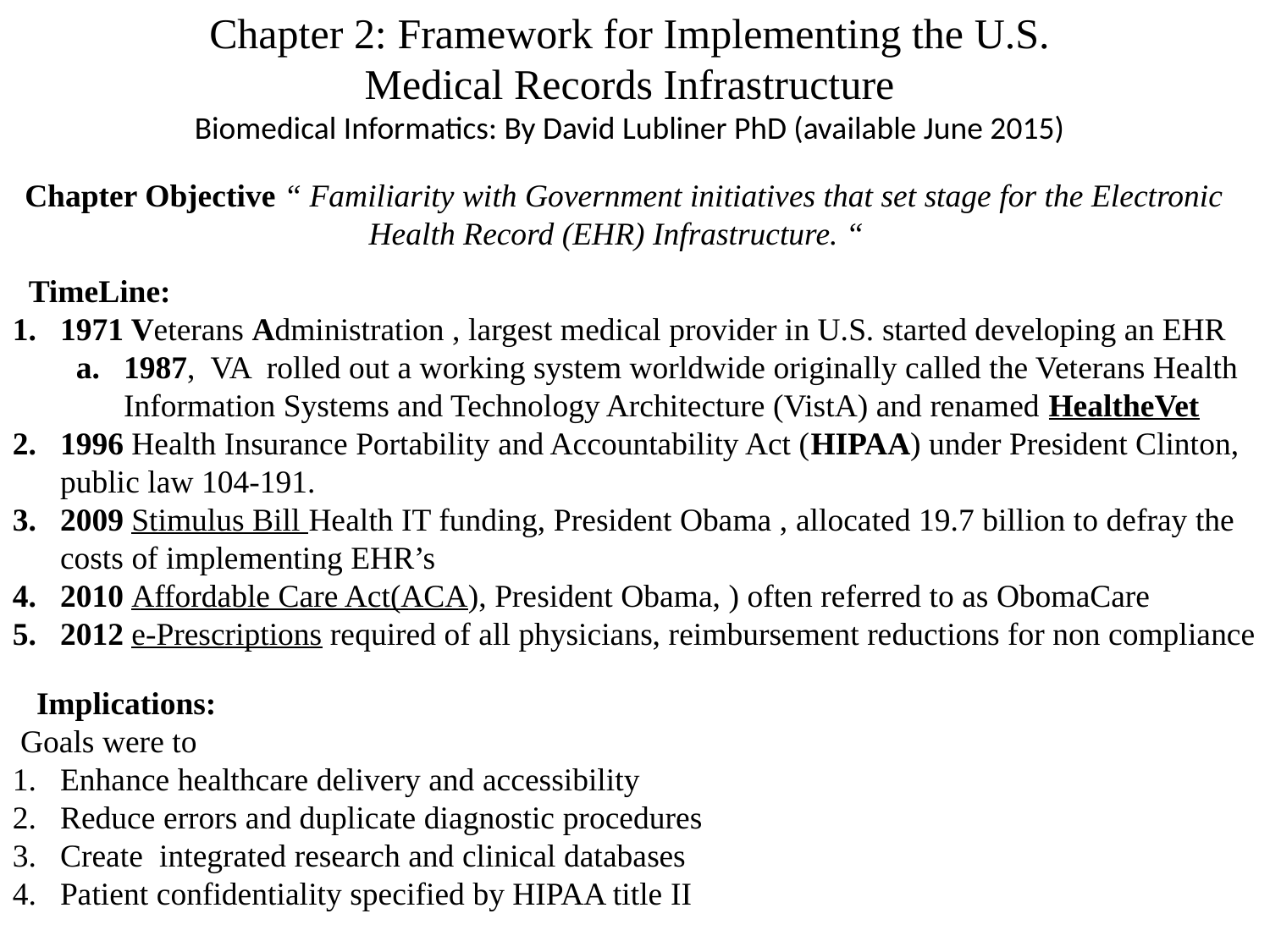

Chapter 2: Framework for Implementing the U.S. Medical Records Infrastructure
Biomedical Informatics: By David Lubliner PhD (available June 2015)
Chapter Objective “ Familiarity with Government initiatives that set stage for the Electronic Health Record (EHR) Infrastructure. “
  TimeLine:
1971 Veterans Administration , largest medical provider in U.S. started developing an EHR
1987,  VA  rolled out a working system worldwide originally called the Veterans Health Information Systems and Technology Architecture (VistA) and renamed HealtheVet
1996 Health Insurance Portability and Accountability Act (HIPAA) under President Clinton, public law 104-191.
2009 Stimulus Bill Health IT funding, President Obama , allocated 19.7 billion to defray the costs of implementing EHR’s
2010 Affordable Care Act(ACA), President Obama, ) often referred to as ObomaCare
2012 e-Prescriptions required of all physicians, reimbursement reductions for non compliance
   Implications:
 Goals were to
Enhance healthcare delivery and accessibility
Reduce errors and duplicate diagnostic procedures
Create  integrated research and clinical databases
Patient confidentiality specified by HIPAA title II